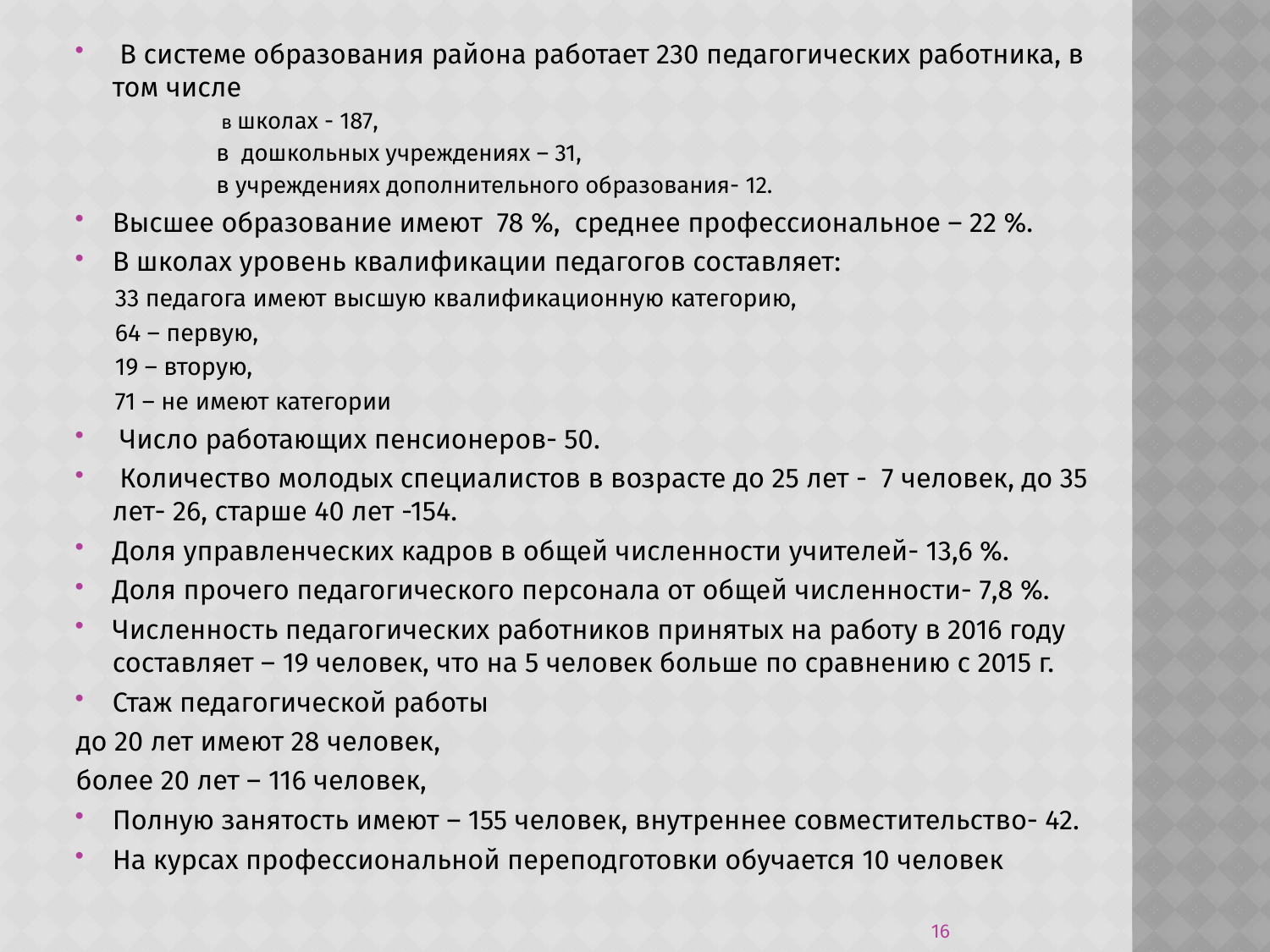

В системе образования района работает 230 педагогических работника, в том числе
 в школах - 187,
в  дошкольных учреждениях – 31,
в учреждениях дополнительного образования- 12.
Высшее образование имеют  78 %,  среднее профессиональное – 22 %.
В школах уровень квалификации педагогов составляет:
33 педагога имеют высшую квалификационную категорию,
64 – первую,
19 – вторую,
71 – не имеют категории
 Число работающих пенсионеров- 50.
 Количество молодых специалистов в возрасте до 25 лет -  7 человек, до 35 лет- 26, старше 40 лет -154.
Доля управленческих кадров в общей численности учителей- 13,6 %.
Доля прочего педагогического персонала от общей численности- 7,8 %.
Численность педагогических работников принятых на работу в 2016 году составляет – 19 человек, что на 5 человек больше по сравнению с 2015 г.
Стаж педагогической работы
до 20 лет имеют 28 человек,
более 20 лет – 116 человек,
Полную занятость имеют – 155 человек, внутреннее совместительство- 42.
На курсах профессиональной переподготовки обучается 10 человек
16